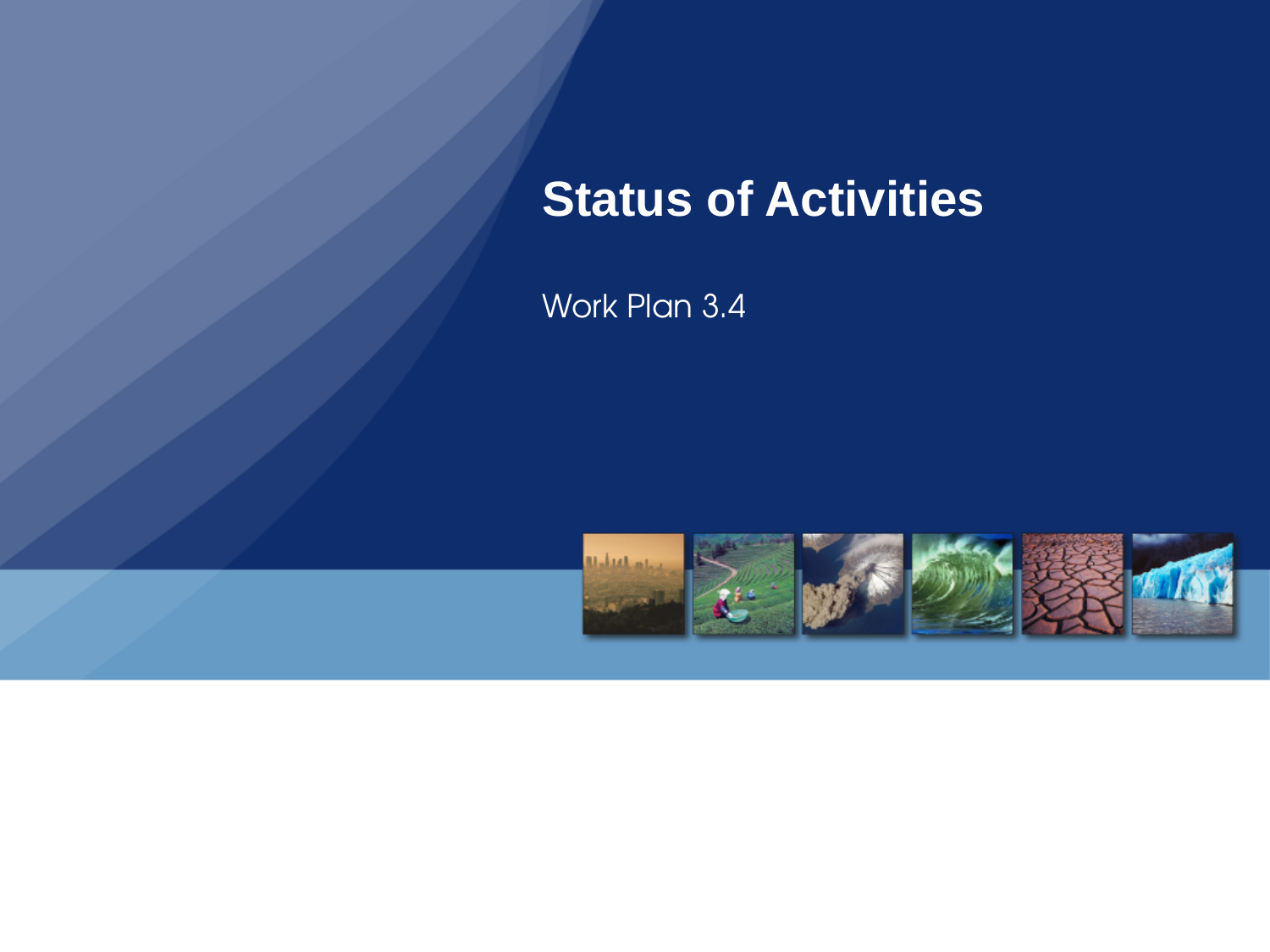

# Status of Activities
Work Plan 3.4